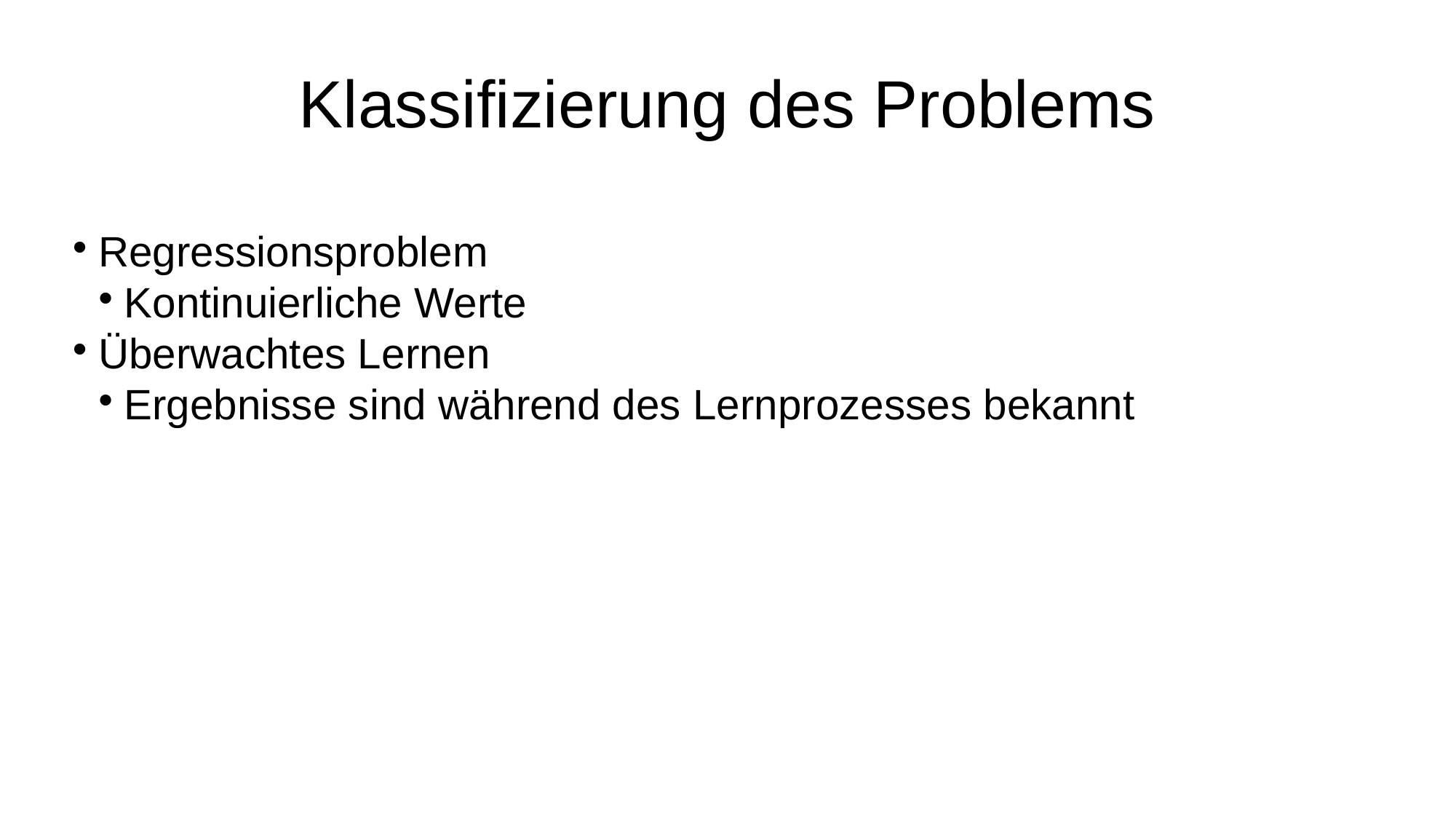

Klassifizierung des Problems

Regressionsproblem
Kontinuierliche Werte
Überwachtes Lernen
Ergebnisse sind während des Lernprozesses bekannt